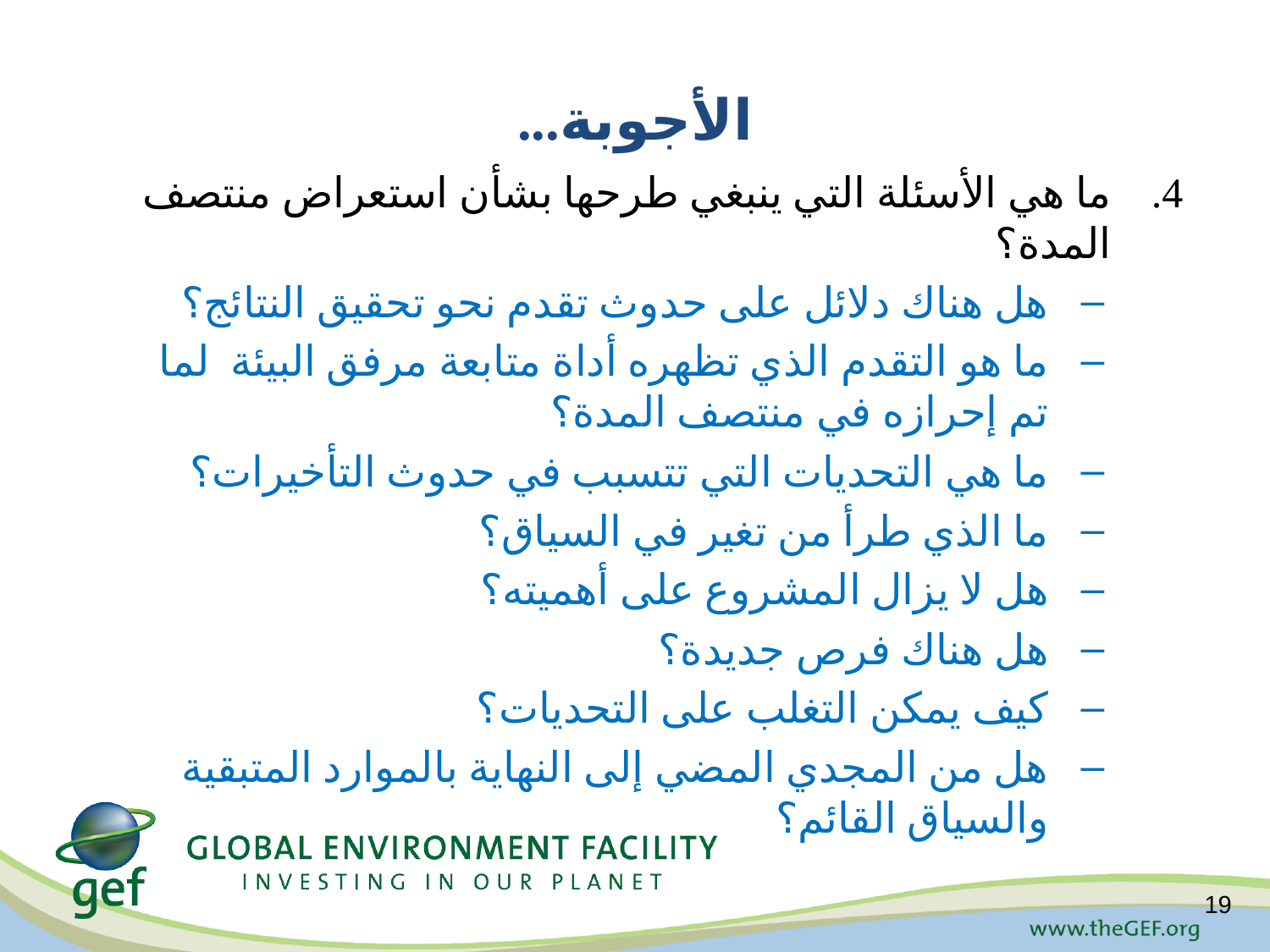

# الأجوبة...
ما هي الأسئلة التي ينبغي طرحها بشأن استعراض منتصف المدة؟
هل هناك دلائل على حدوث تقدم نحو تحقيق النتائج؟
ما هو التقدم الذي تظهره أداة متابعة مرفق البيئة  لما تم إحرازه في منتصف المدة؟
ما هي التحديات التي تتسبب في حدوث التأخيرات؟
ما الذي طرأ من تغير في السياق؟
هل لا يزال المشروع على أهميته؟
هل هناك فرص جديدة؟
كيف يمكن التغلب على التحديات؟
هل من المجدي المضي إلى النهاية بالموارد المتبقية والسياق القائم؟
19